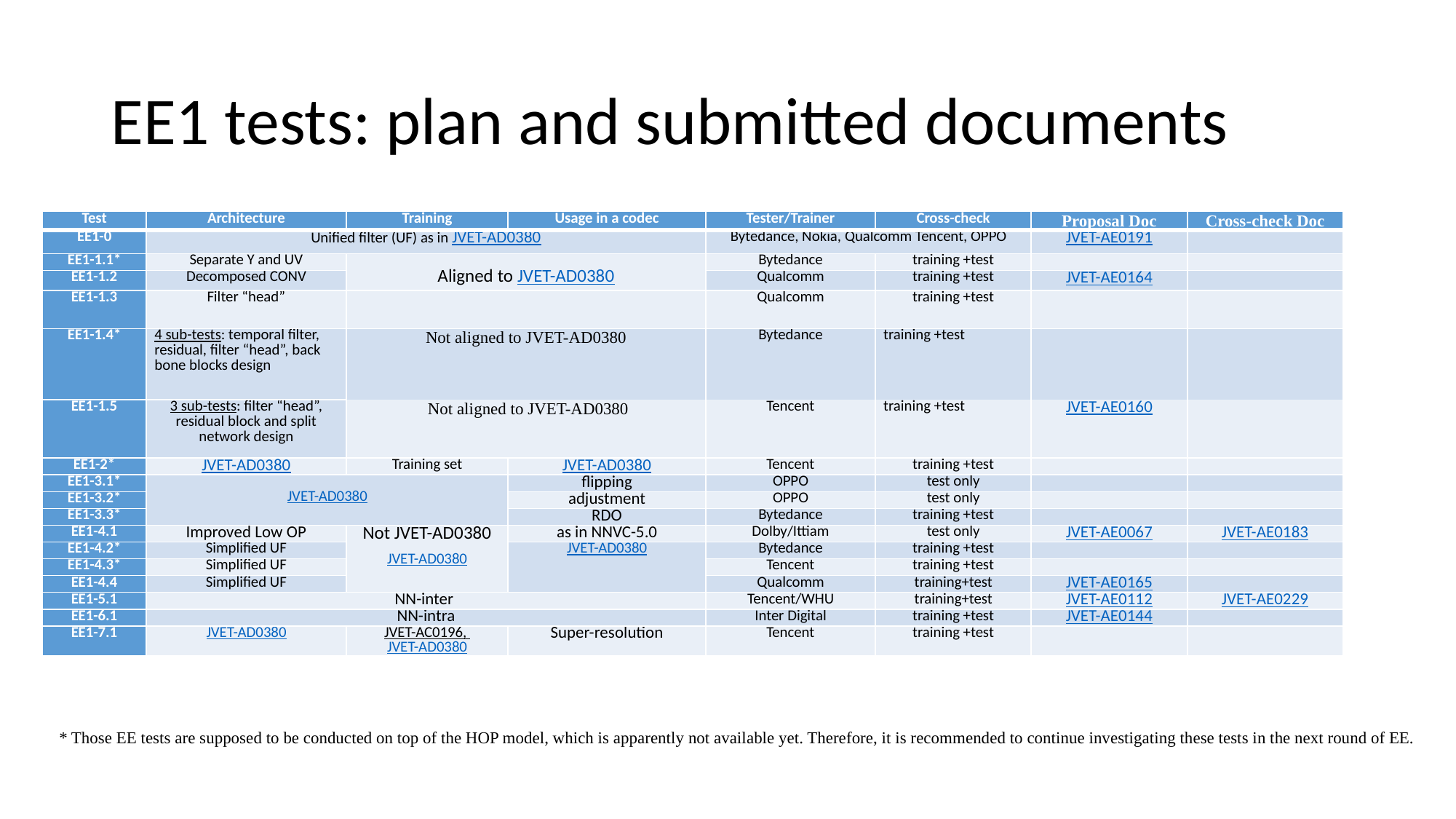

# EE1 tests: plan and submitted documents
| Test | Architecture | Training | Usage in a codec | Tester/Trainer | Cross-check | Proposal Doc | Cross-check Doc |
| --- | --- | --- | --- | --- | --- | --- | --- |
| EE1-0 | Unified filter (UF) as in JVET-AD0380 |  |  | Bytedance, Nokia, Qualcomm Tencent, OPPO |  | JVET-AE0191 |  |
| EE1-1.1\* | Separate Y and UV | Aligned to JVET-AD0380 |  | Bytedance | training +test |  |  |
| EE1-1.2 | Decomposed CONV |  |  | Qualcomm | training +test | JVET-AE0164 |  |
| EE1-1.3 | Filter “head” |  |  | Qualcomm | training +test |  |  |
| EE1-1.4\* | 4 sub-tests: temporal filter, residual, filter “head”, back bone blocks design | Not aligned to JVET-AD0380 |  | Bytedance | training +test |  |  |
|  |  | Not aligned to JVET-AD0380 |  | Tencent | training +test | JVET-AE0160 |  |
| EE1-1.5 | 3 sub-tests: filter “head”, residual block and split network design |  |  | Tencent | training +test | JVET-AE0160 |  |
| EE1-2\* | JVET-AD0380 | Training set | JVET-AD0380 | Tencent | training +test |  |  |
| EE1-3.1\* | JVET-AD0380 |  | flipping | OPPO | test only |  |  |
| EE1-3.2\* |  |  | adjustment | OPPO | test only |  |  |
| EE1-3.3\* |  |  | RDO | Bytedance | training +test |  |  |
| EE1-4.1 | Improved Low OP | Not JVET-AD0380 JVET-AD0380 | as in NNVC-5.0 | Dolby/Ittiam | test only | JVET-AE0067 | JVET-AE0183 |
| EE1-4.2\* | Simplified UF |  | JVET-AD0380 | Bytedance | training +test |  |  |
| EE1-4.3\* | Simplified UF |  |  | Tencent | training +test |  |  |
| EE1-4.4 | Simplified UF |  |  | Qualcomm | training+test | JVET-AE0165 |  |
| EE1-5.1 | NN-inter |  |  | Tencent/WHU | training+test | JVET-AE0112 | JVET-AE0229 |
| EE1-6.1 | NN-intra |  |  | Inter Digital | training +test | JVET-AE0144 |  |
| EE1-7.1 | JVET-AD0380 | JVET-AC0196, JVET-AD0380 | Super-resolution | Tencent | training +test |  |  |
* Those EE tests are supposed to be conducted on top of the HOP model, which is apparently not available yet. Therefore, it is recommended to continue investigating these tests in the next round of EE.